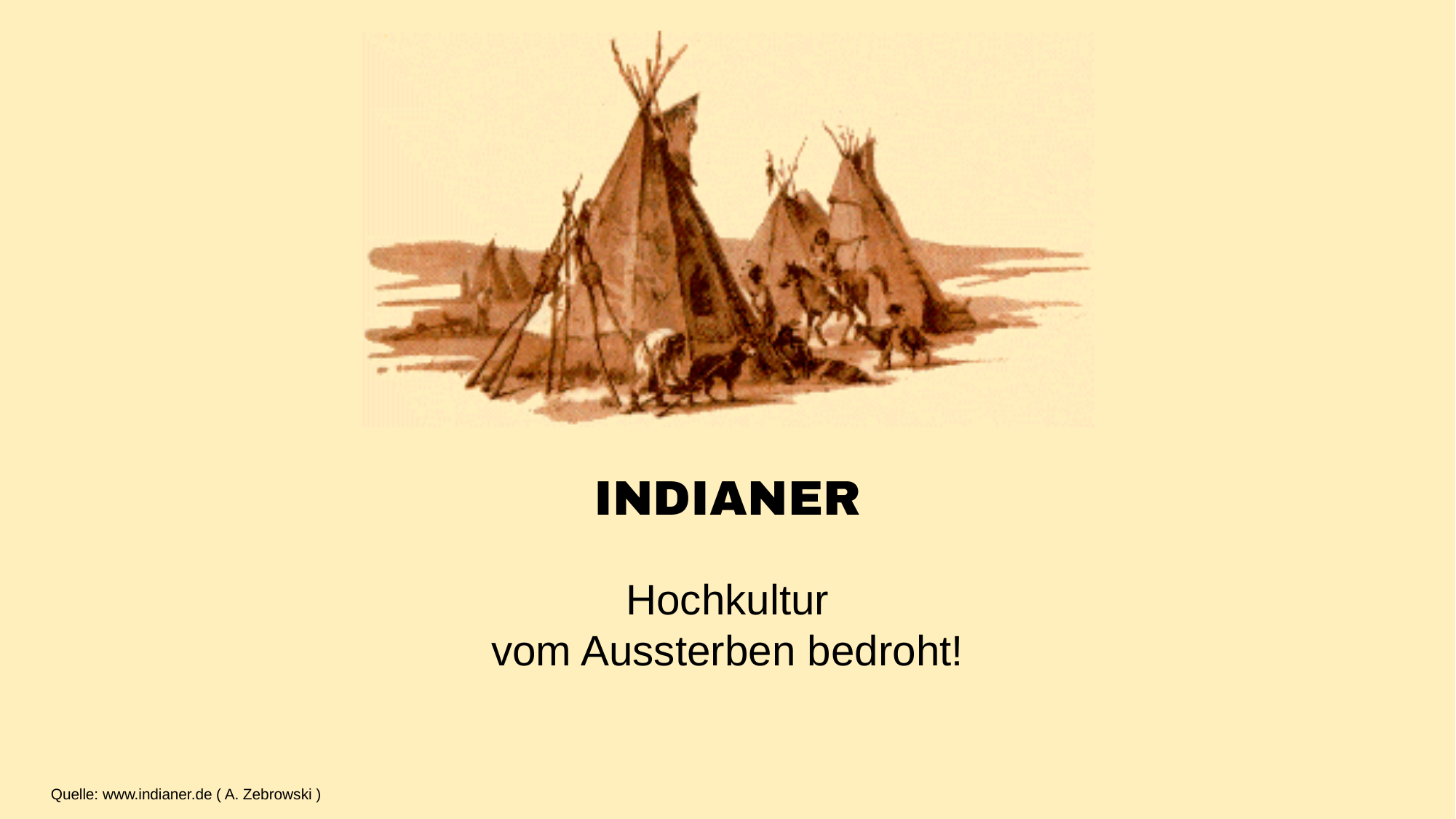

# INDIANER
Hochkultur
vom Aussterben bedroht!
Quelle: www.indianer.de ( A. Zebrowski )